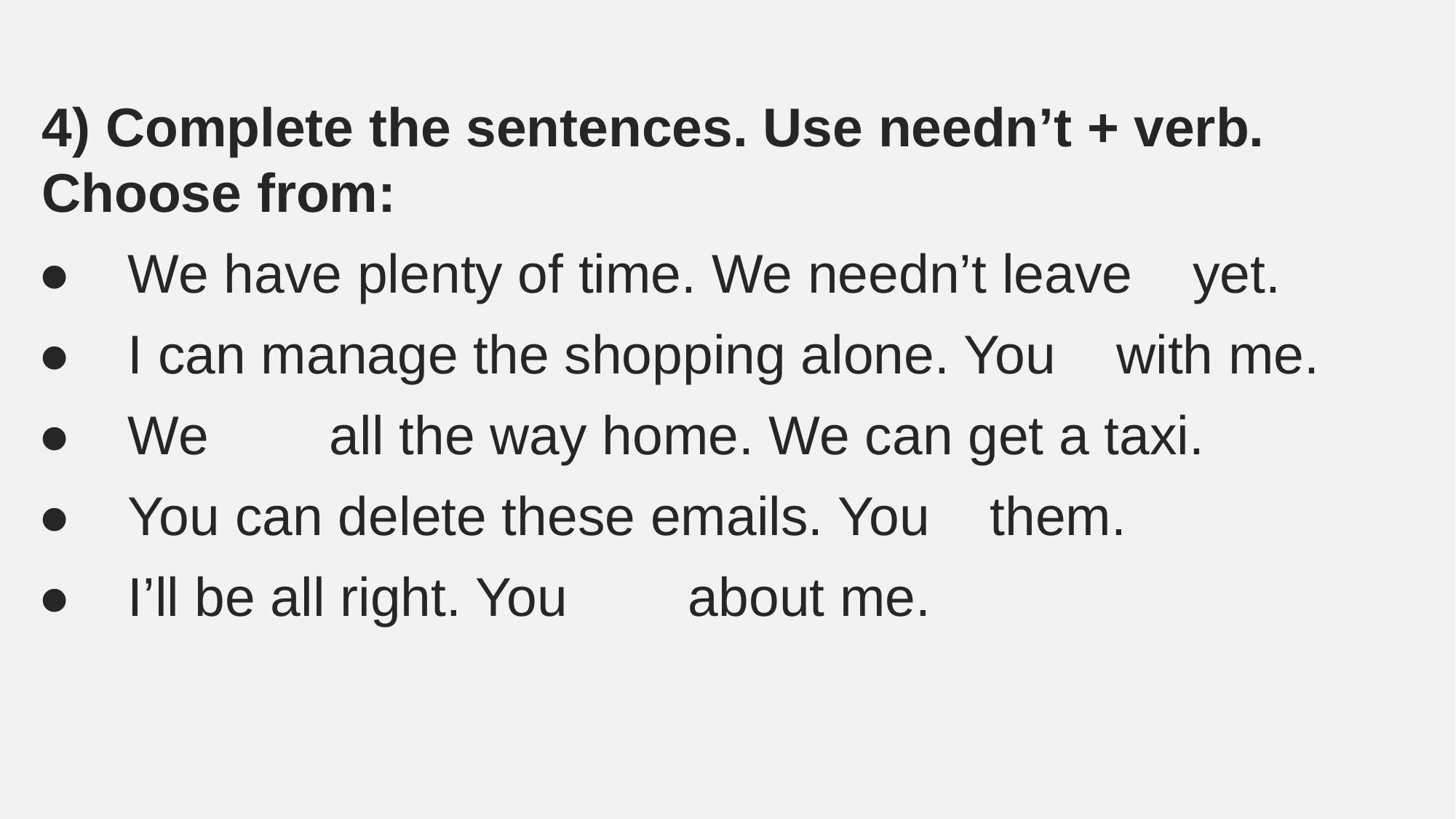

#
4) Complete the sentences. Use needn’t + verb. Choose from:
⦁    We have plenty of time. We needn’t leave    yet.
⦁    I can manage the shopping alone. You    with me.
⦁    We        all the way home. We can get a taxi.
⦁    You can delete these emails. You    them.
⦁    I’ll be all right. You        about me.